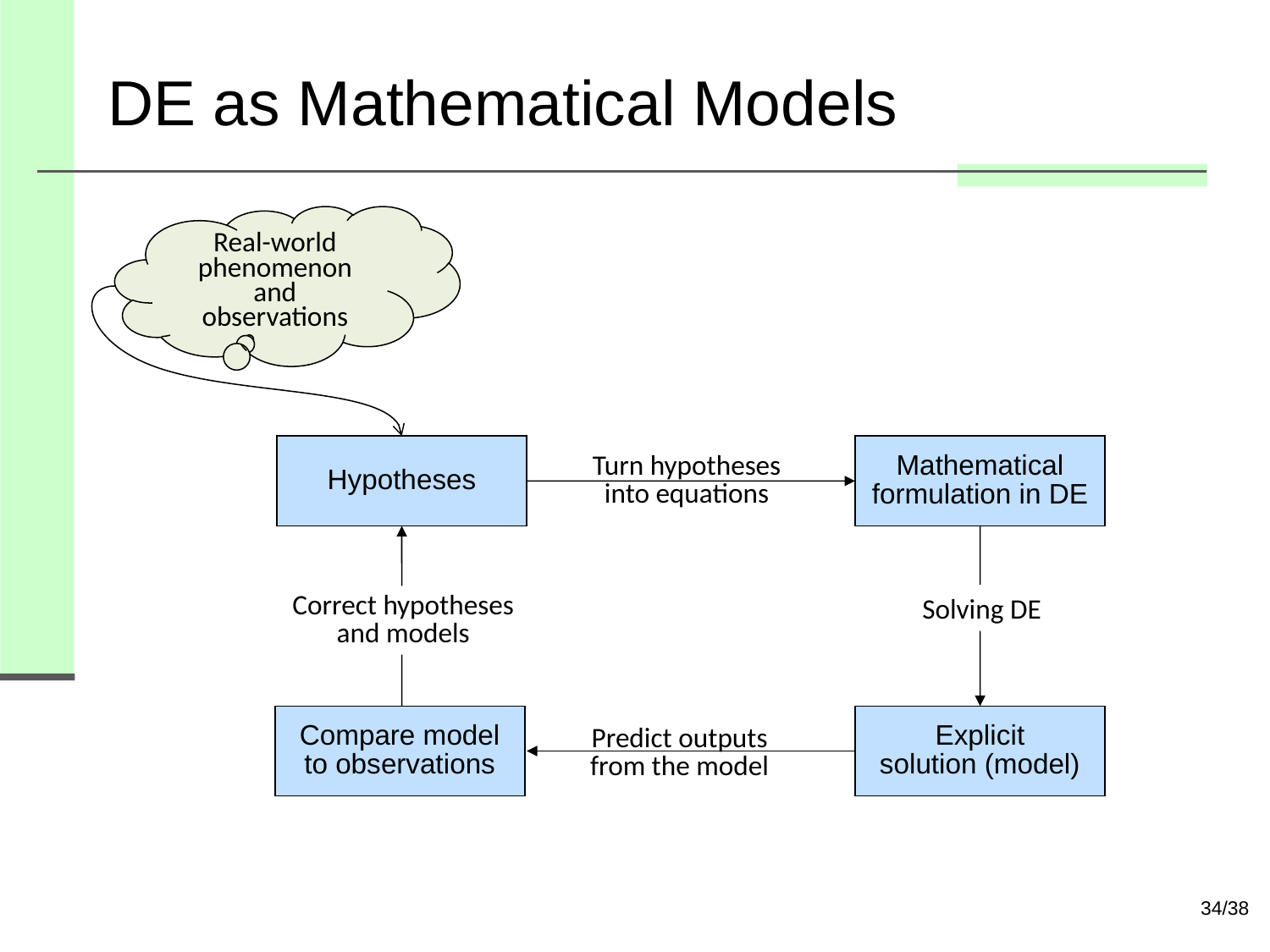

# DE as Mathematical Models
Real-world phenomenon and
observations
Hypotheses
Mathematical
formulation in DE
Turn hypotheses
into equations

Solving DE
Correct hypotheses
and models
Compare model
to observations
Explicit
solution (model)
Predict outputs
from the model

34